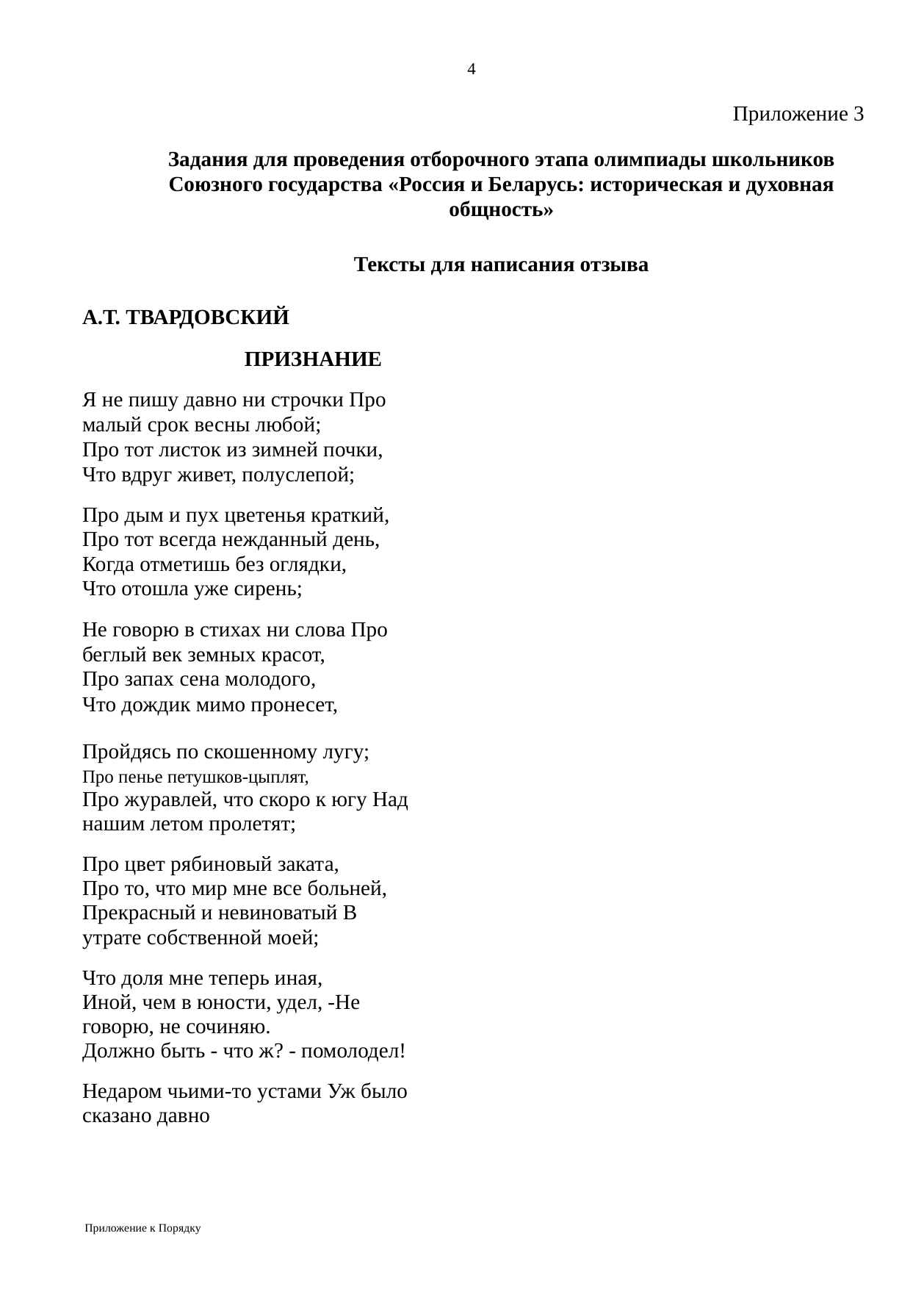

4
Приложение 3
Задания для проведения отборочного этапа олимпиады школьников Союзного государства «Россия и Беларусь: историческая и духовная общность»
Тексты для написания отзыва
А.Т. ТВАРДОВСКИЙ
ПРИЗНАНИЕ
Я не пишу давно ни строчки Про малый срок весны любой;
Про тот листок из зимней почки,
Что вдруг живет, полуслепой;
Про дым и пух цветенья краткий,
Про тот всегда нежданный день,
Когда отметишь без оглядки,
Что отошла уже сирень;
Не говорю в стихах ни слова Про беглый век земных красот,
Про запах сена молодого,
Что дождик мимо пронесет,
Пройдясь по скошенному лугу;
Про пенье петушков-цыплят,
Про журавлей, что скоро к югу Над нашим летом пролетят;
Про цвет рябиновый заката,
Про то, что мир мне все больней,
Прекрасный и невиноватый В утрате собственной моей;
Что доля мне теперь иная,
Иной, чем в юности, удел, -Не говорю, не сочиняю.
Должно быть - что ж? - помолодел!
Недаром чьими-то устами Уж было сказано давно
Приложение к Порядку